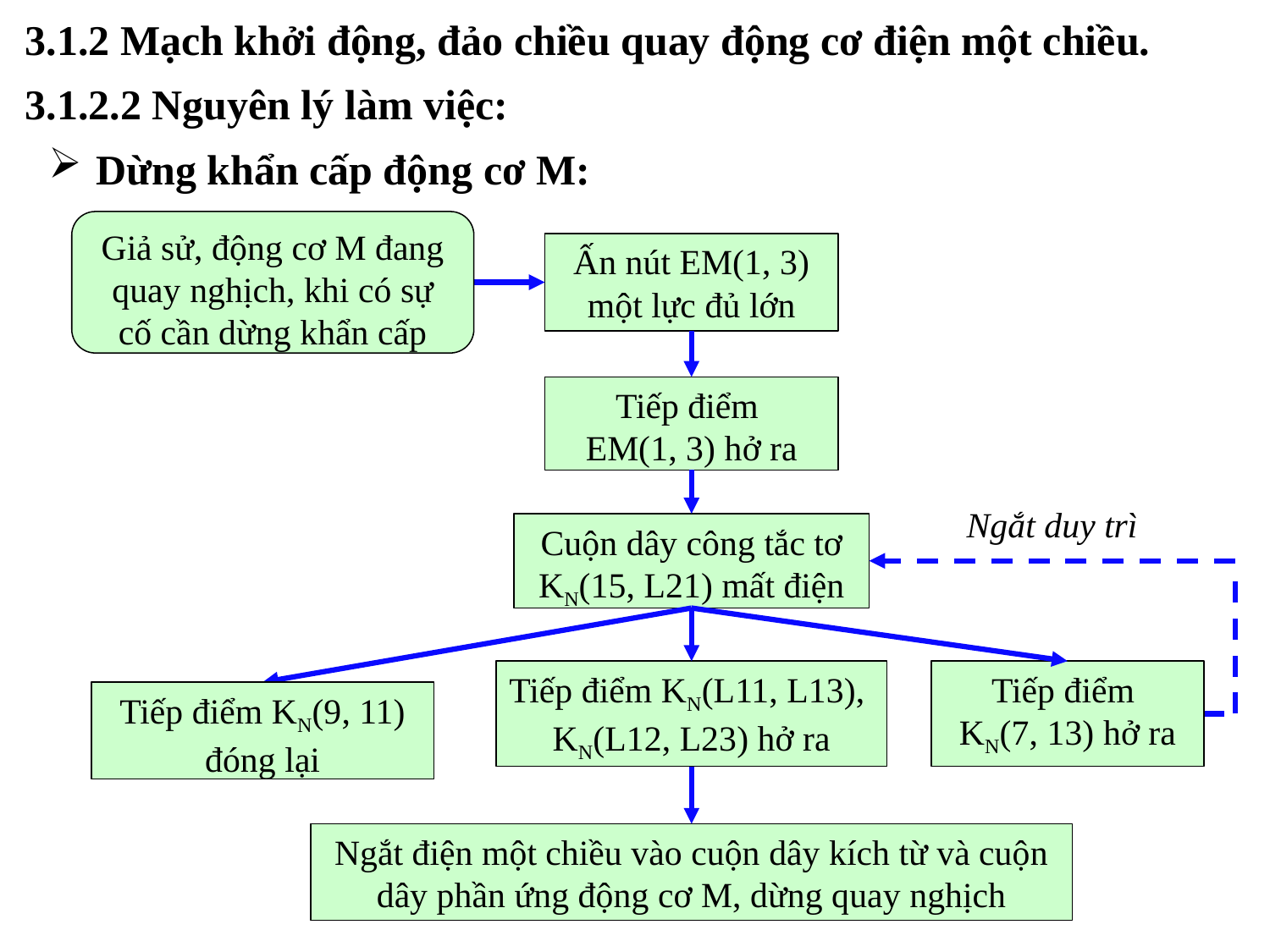

3.1.2 Mạch khởi động, đảo chiều quay động cơ điện một chiều.
3.1.2.2 Nguyên lý làm việc:
Dừng khẩn cấp động cơ M:
Giả sử, động cơ M đang quay nghịch, khi có sự cố cần dừng khẩn cấp

Ấn nút EM(1, 3) một lực đủ lớn
Tiếp điểm
EM(1, 3) hở ra
Ngắt duy trì
Cuộn dây công tắc tơ KN(15, L21) mất điện
Tiếp điểm KN(L11, L13),
KN(L12, L23) hở ra
Tiếp điểm
KN(7, 13) hở ra
Tiếp điểm KN(9, 11) đóng lại
Ngắt điện một chiều vào cuộn dây kích từ và cuộn dây phần ứng động cơ M, dừng quay nghịch